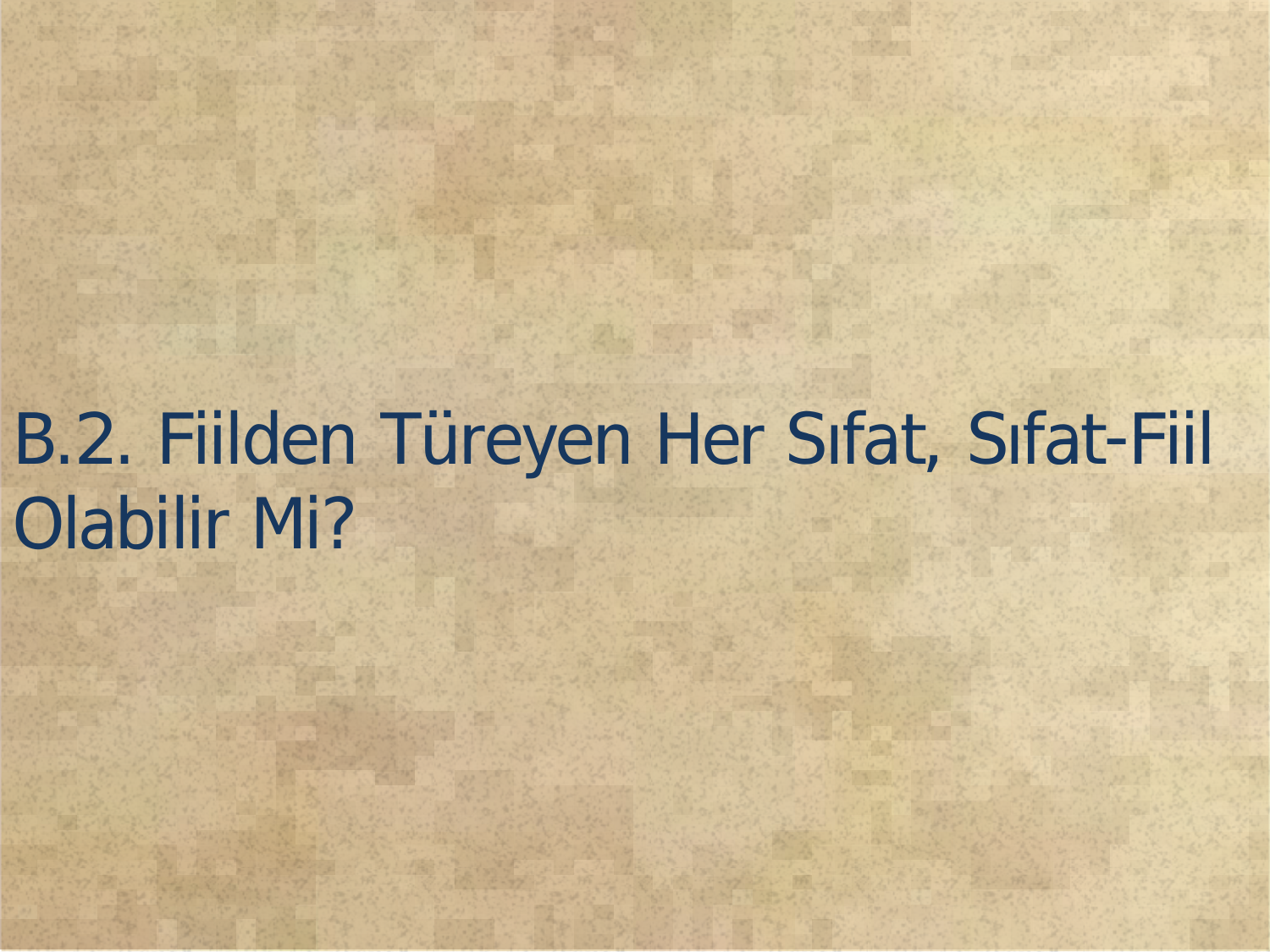

B.2. Fiilden Türeyen Her Sıfat, Sıfat-Fiil Olabilir Mi?